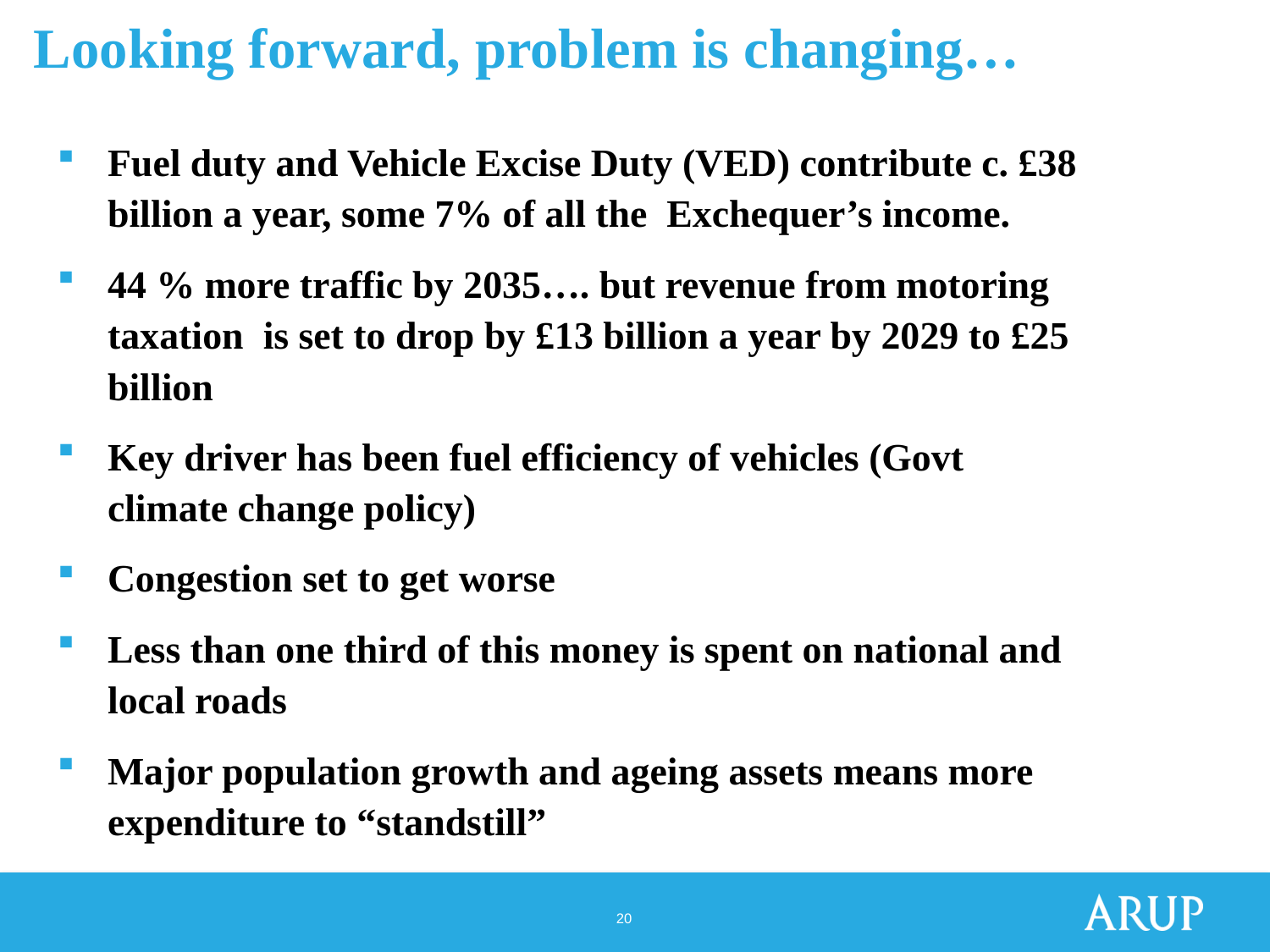

# Looking forward, problem is changing…
Fuel duty and Vehicle Excise Duty (VED) contribute c. £38 billion a year, some 7% of all the  Exchequer’s income.
44 % more traffic by 2035…. but revenue from motoring taxation  is set to drop by £13 billion a year by 2029 to £25 billion
Key driver has been fuel efficiency of vehicles (Govt climate change policy)
Congestion set to get worse
Less than one third of this money is spent on national and local roads
Major population growth and ageing assets means more expenditure to “standstill”